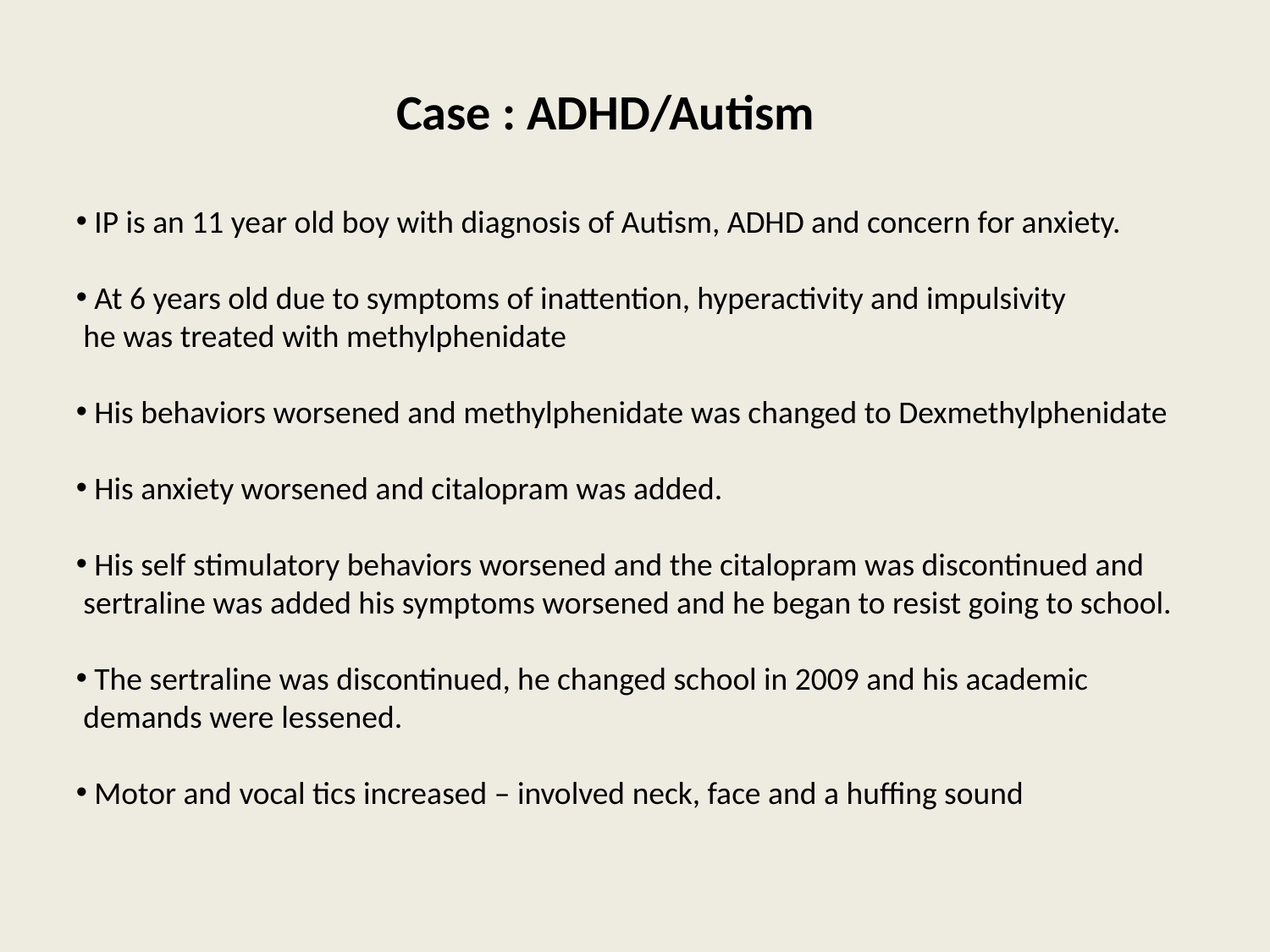

Case : ADHD/Autism
 IP is an 11 year old boy with diagnosis of Autism, ADHD and concern for anxiety.

 At 6 years old due to symptoms of inattention, hyperactivity and impulsivity
 he was treated with methylphenidate

 His behaviors worsened and methylphenidate was changed to Dexmethylphenidate

 His anxiety worsened and citalopram was added.

 His self stimulatory behaviors worsened and the citalopram was discontinued and
 sertraline was added his symptoms worsened and he began to resist going to school.

 The sertraline was discontinued, he changed school in 2009 and his academic
 demands were lessened.

 Motor and vocal tics increased – involved neck, face and a huffing sound